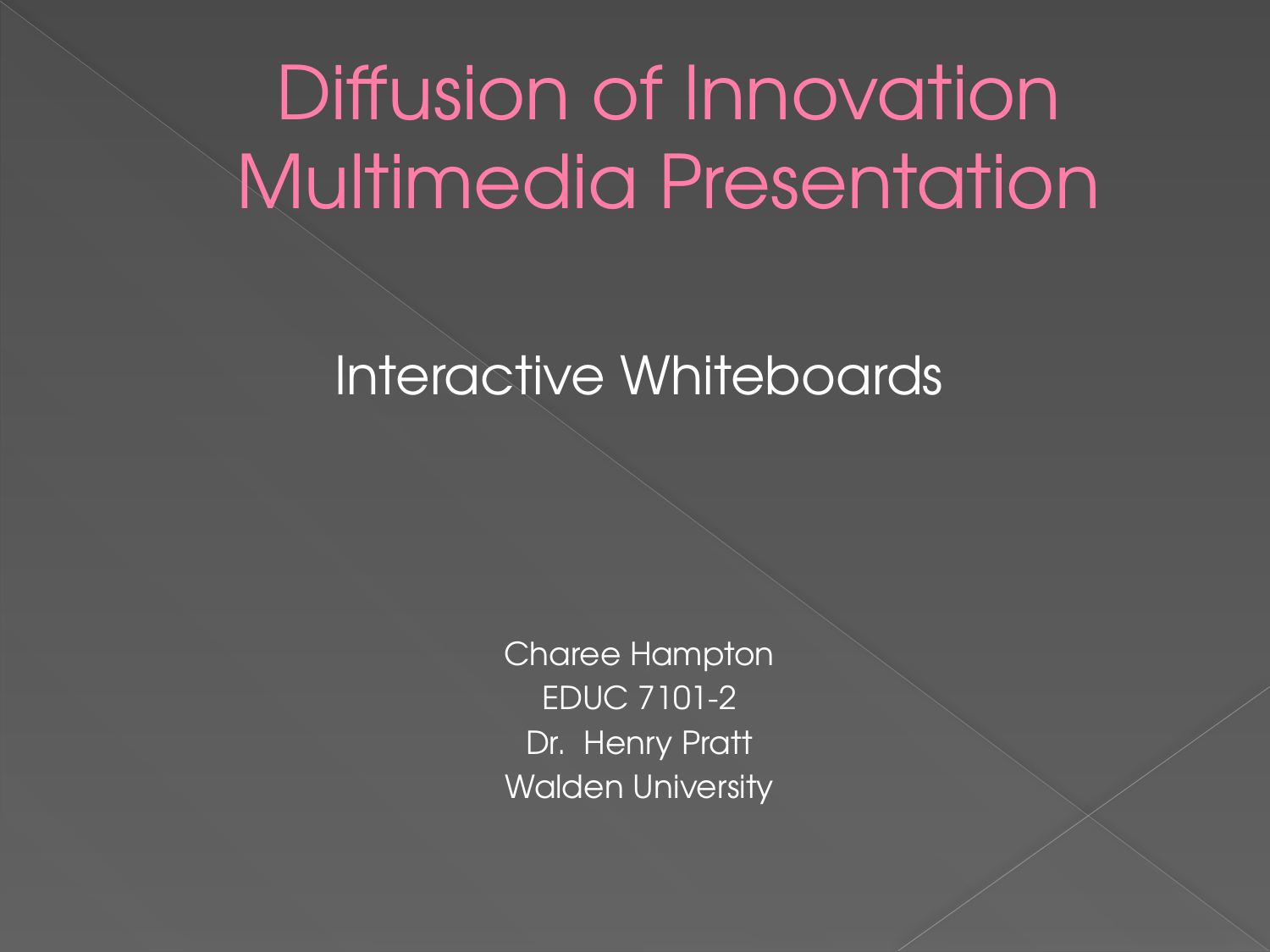

# Diffusion of Innovation Multimedia Presentation

Interactive Whiteboards

Charee Hampton
EDUC 7101-2
Dr.  Henry Pratt
Walden University